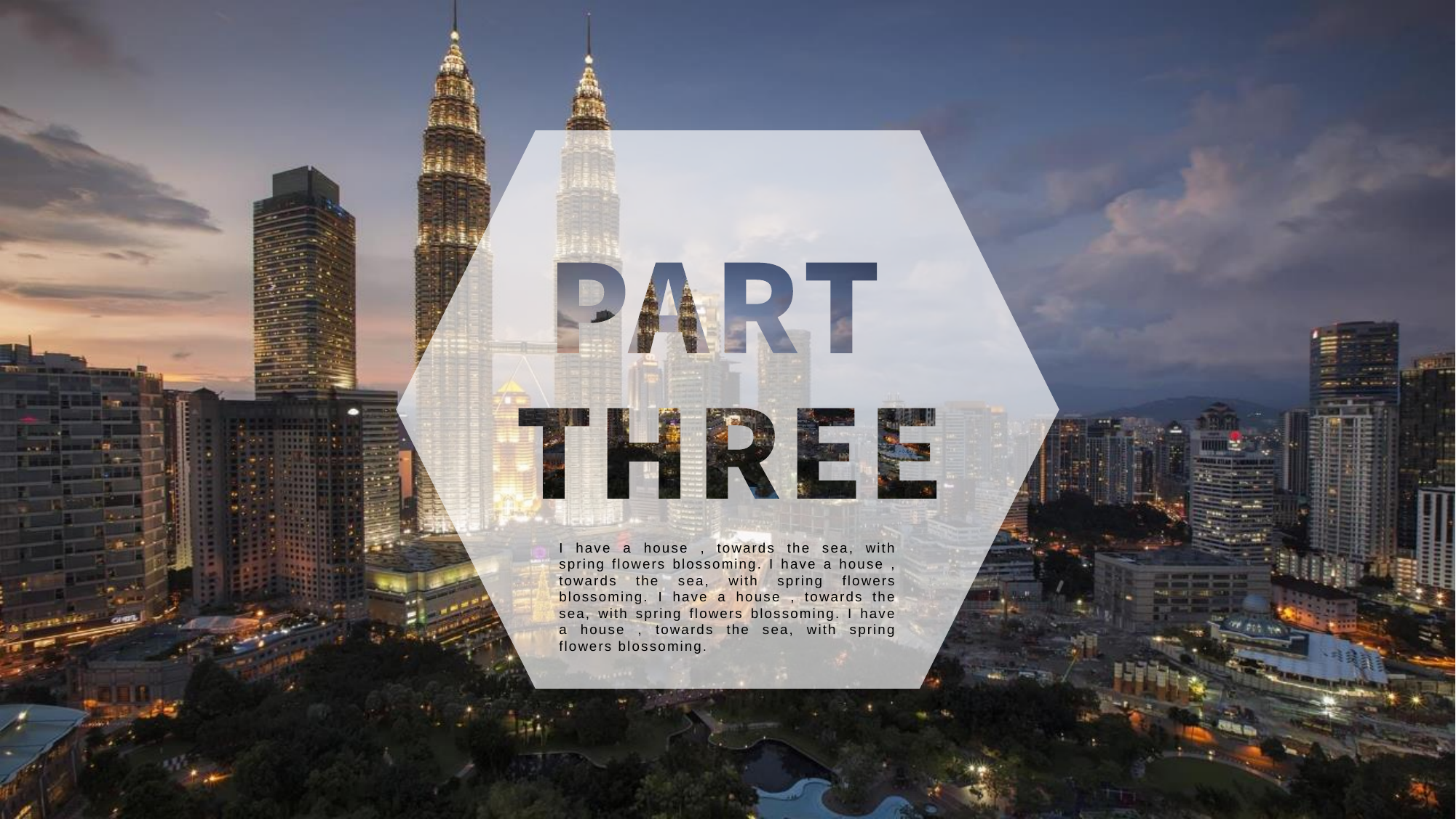

I have a house , towards the sea, with spring flowers blossoming. I have a house , towards the sea, with spring flowers blossoming. I have a house , towards the sea, with spring flowers blossoming. I have a house , towards the sea, with spring flowers blossoming.